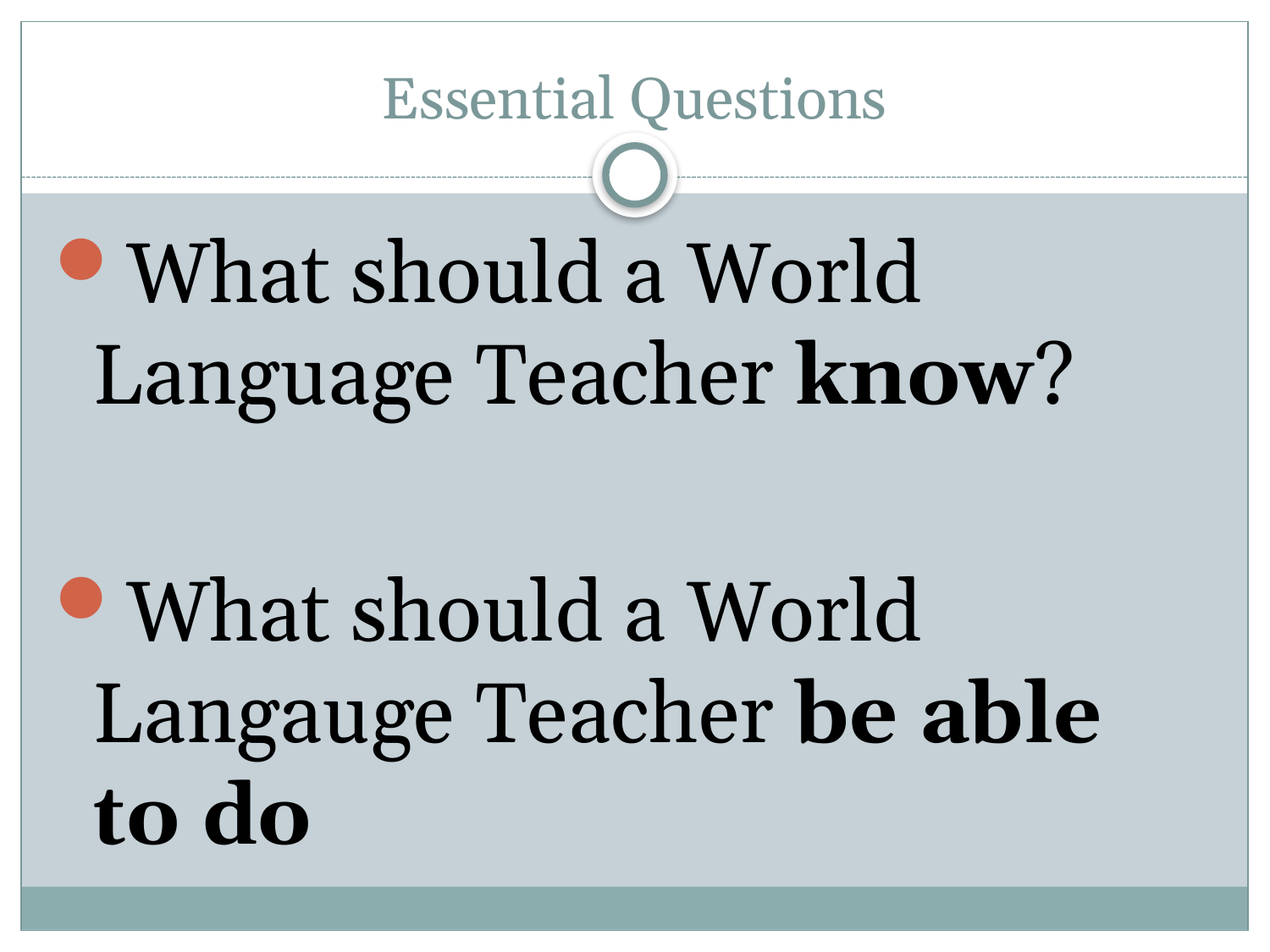

# Essential Questions
What should a World Language Teacher know?

What should a World Langauge Teacher be able to do